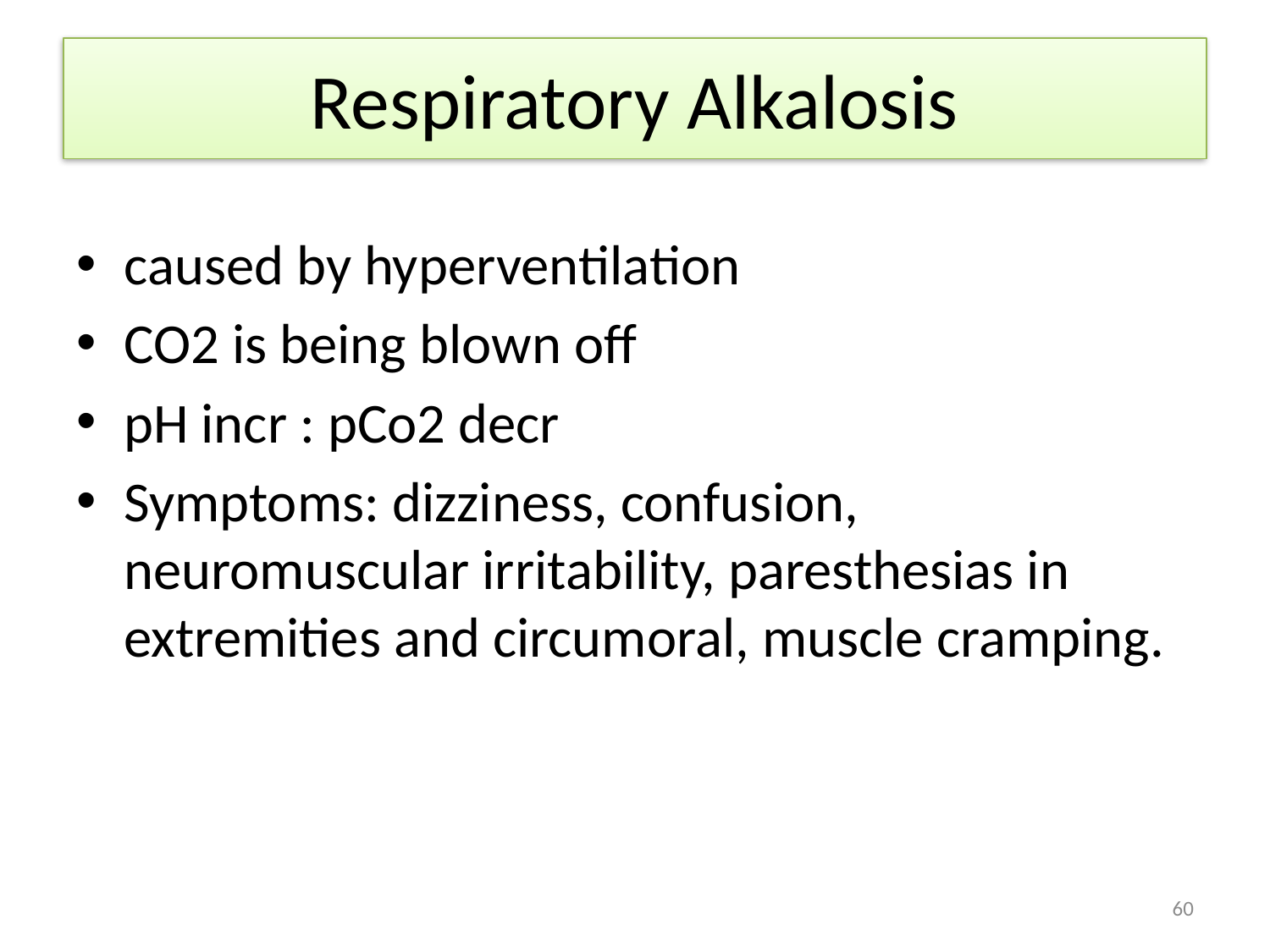

# Respiratory Alkalosis
caused by hyperventilation
CO2 is being blown off
pH incr : pCo2 decr
Symptoms: dizziness, confusion, neuromuscular irritability, paresthesias in extremities and circumoral, muscle cramping.
60